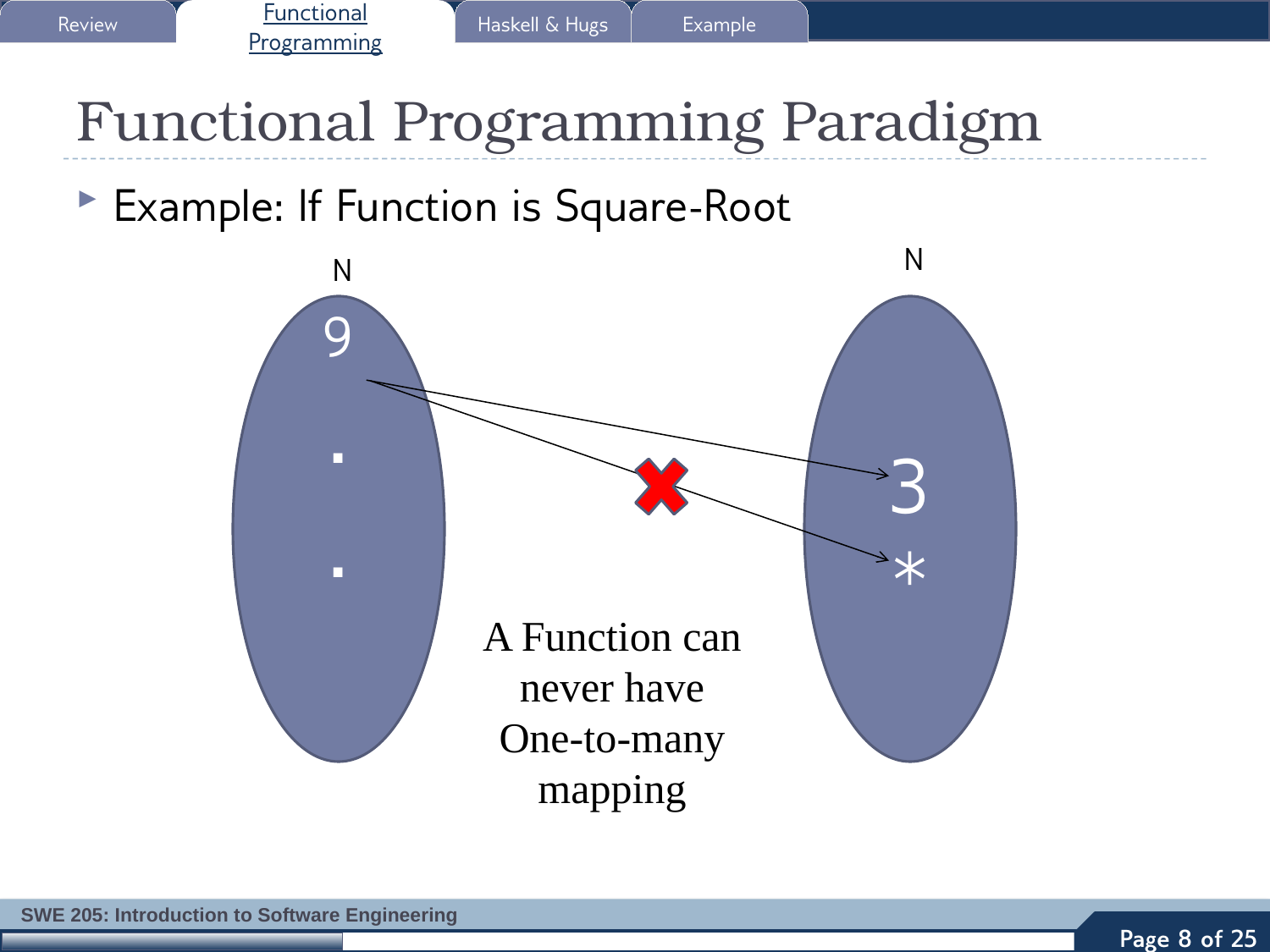

Review
Functional Programming
Haskell & Hugs
Example
# Functional Programming Paradigm
Example: If Function is Square-Root
N
N

9
.
.

3
*

A Function can never have
One-to-many mapping
8
Page 8 of 25